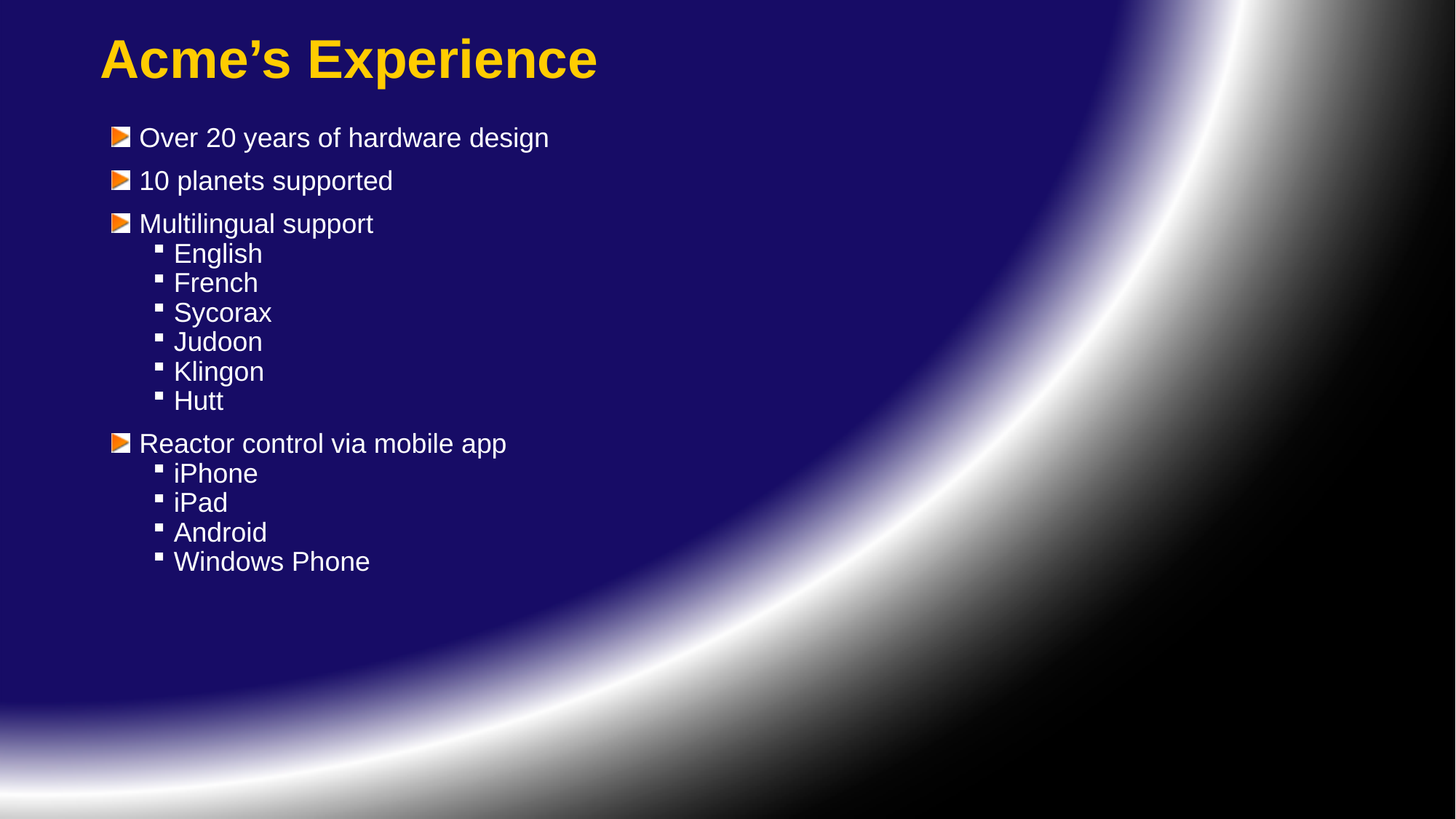

# Acme’s Experience
Over 20 years of hardware design
10 planets supported
Multilingual support
English
French
Sycorax
Judoon
Klingon
Hutt
Reactor control via mobile app
iPhone
iPad
Android
Windows Phone